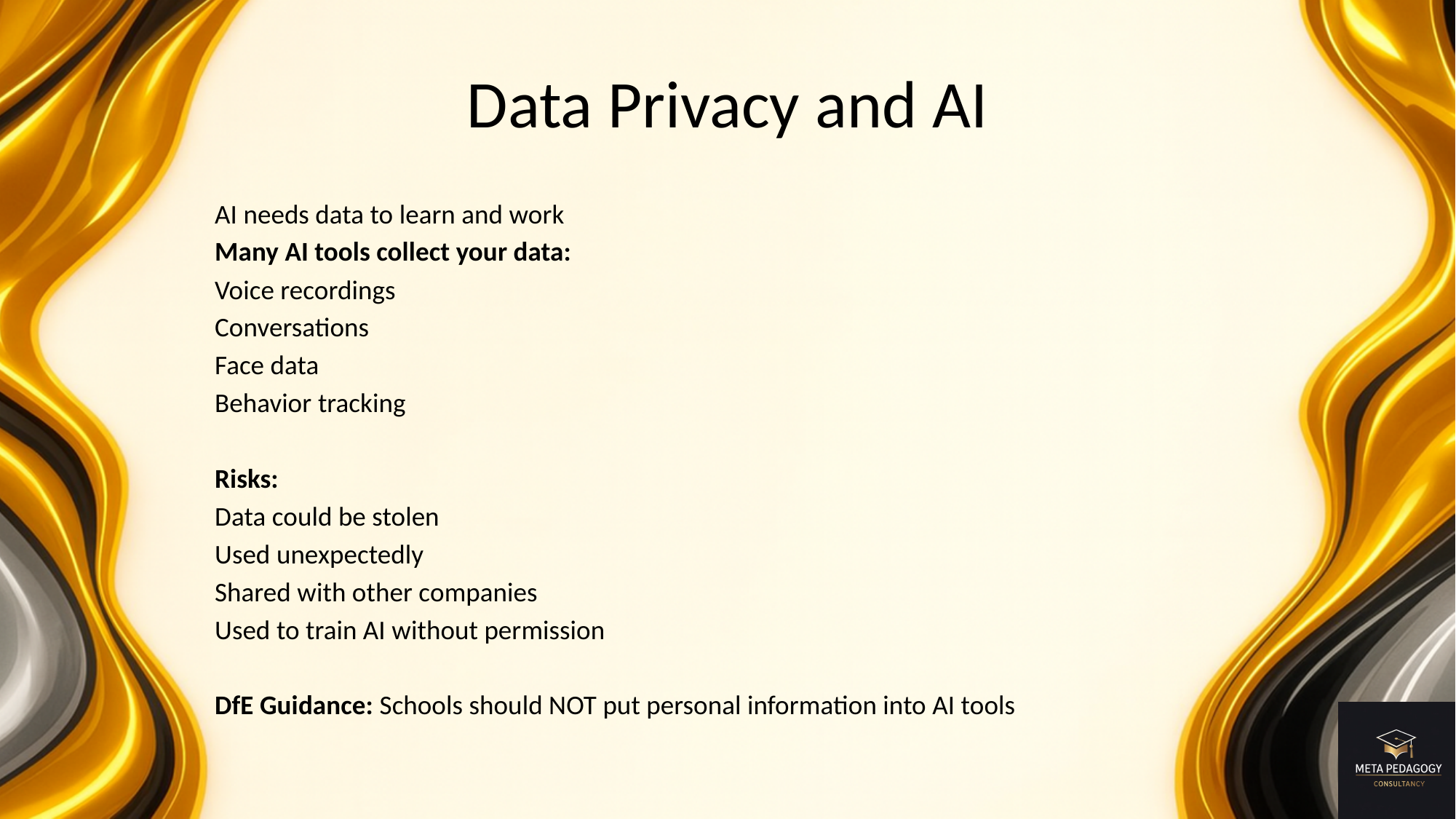

# Data Privacy and AI
AI needs data to learn and work
Many AI tools collect your data:
Voice recordings
Conversations
Face data
Behavior tracking

Risks:
Data could be stolen
Used unexpectedly
Shared with other companies
Used to train AI without permission

DfE Guidance: Schools should NOT put personal information into AI tools